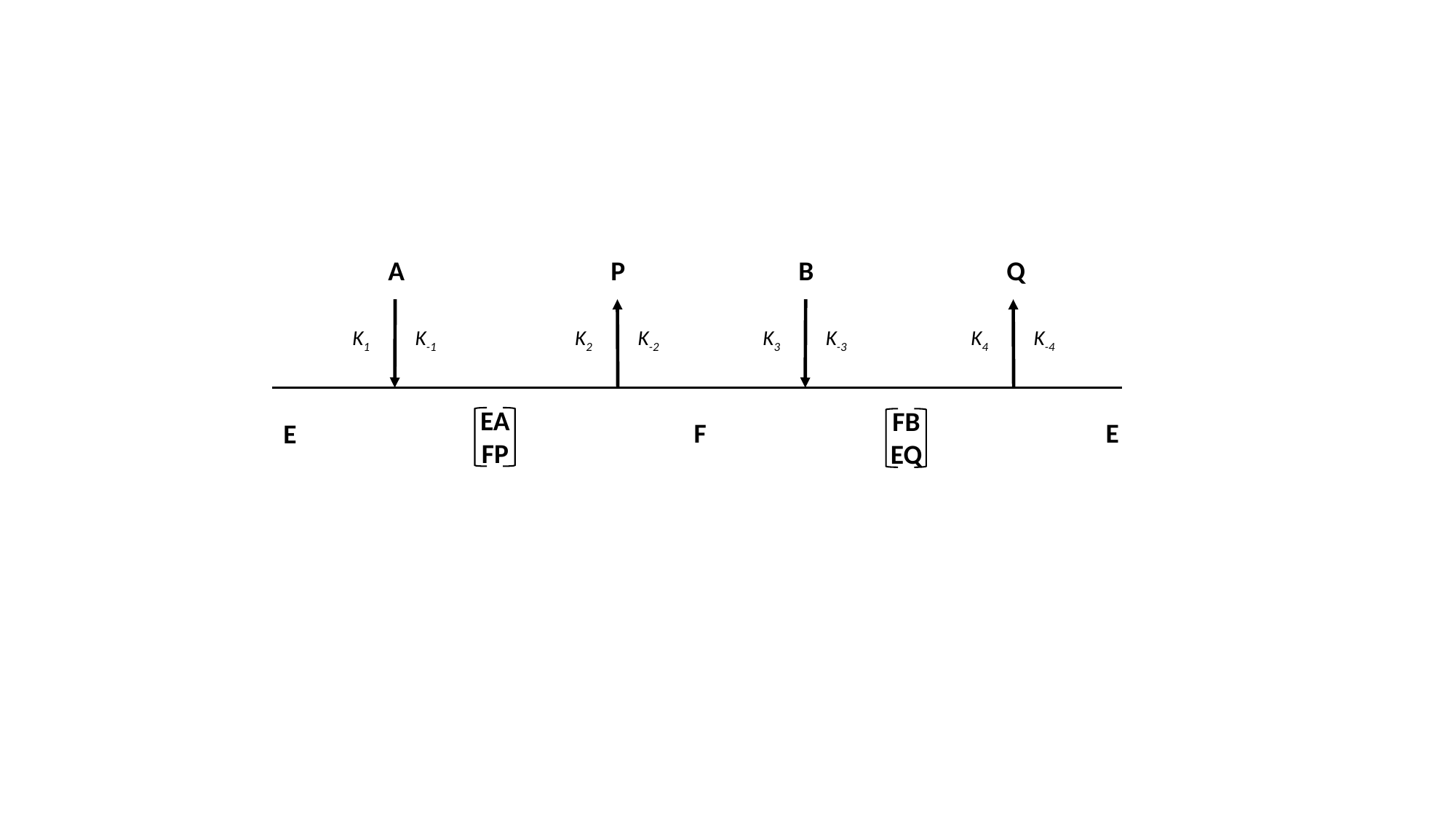

A
P
B
Q
K1
K-1
K2
K-2
K3
K-3
K4
K-4
EA
FP
FB
EQ

F
E
E